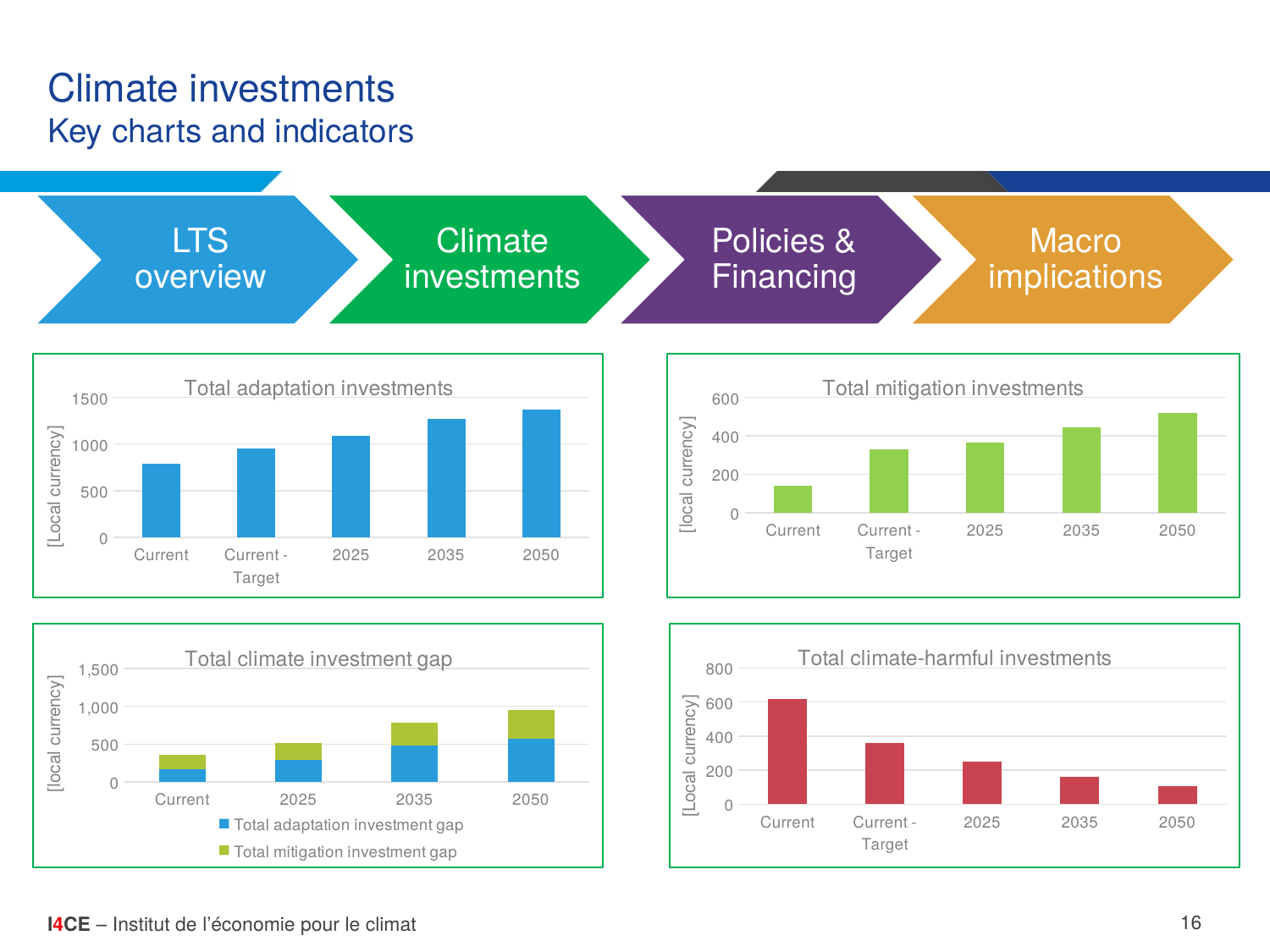

# Climate investments Key charts and indicators
LTS overview
Climate investments
Policies & Financing
Macro implications

### Chart:

| Category | Total mitigation investments |
|---|---|
| Current | 140.0 |
| Current - Target | 330.0 |
| 2025 | 365.0 |
| 2035 | 445.0 |
| 2050 | 520.0 |

### Chart:

| Category | Total adaptation investments |
|---|---|
| Current | 790.0 |
| Current - Target | 955.0 |
| 2025 | 1085.0 |
| 2035 | 1270.0 |
| 2050 | 1365.0 |

### Chart:

| Category | Climate-harmful investments |
|---|---|
| Current | 620.0 |
| Current - Target | 360.0 |
| 2025 | 250.0 |
| 2035 | 160.0 |
| 2050 | 105.0 |

### Chart:

| Category | Total adaptation investment gap | Total mitigation investment gap |
|---|---|---|
| Current | 165.0 | 190.0 |
| 2025 | 295.0 | 225.0 |
| 2035 | 480.0 | 305.0 |
| 2050 | 575.0 | 380.0 |